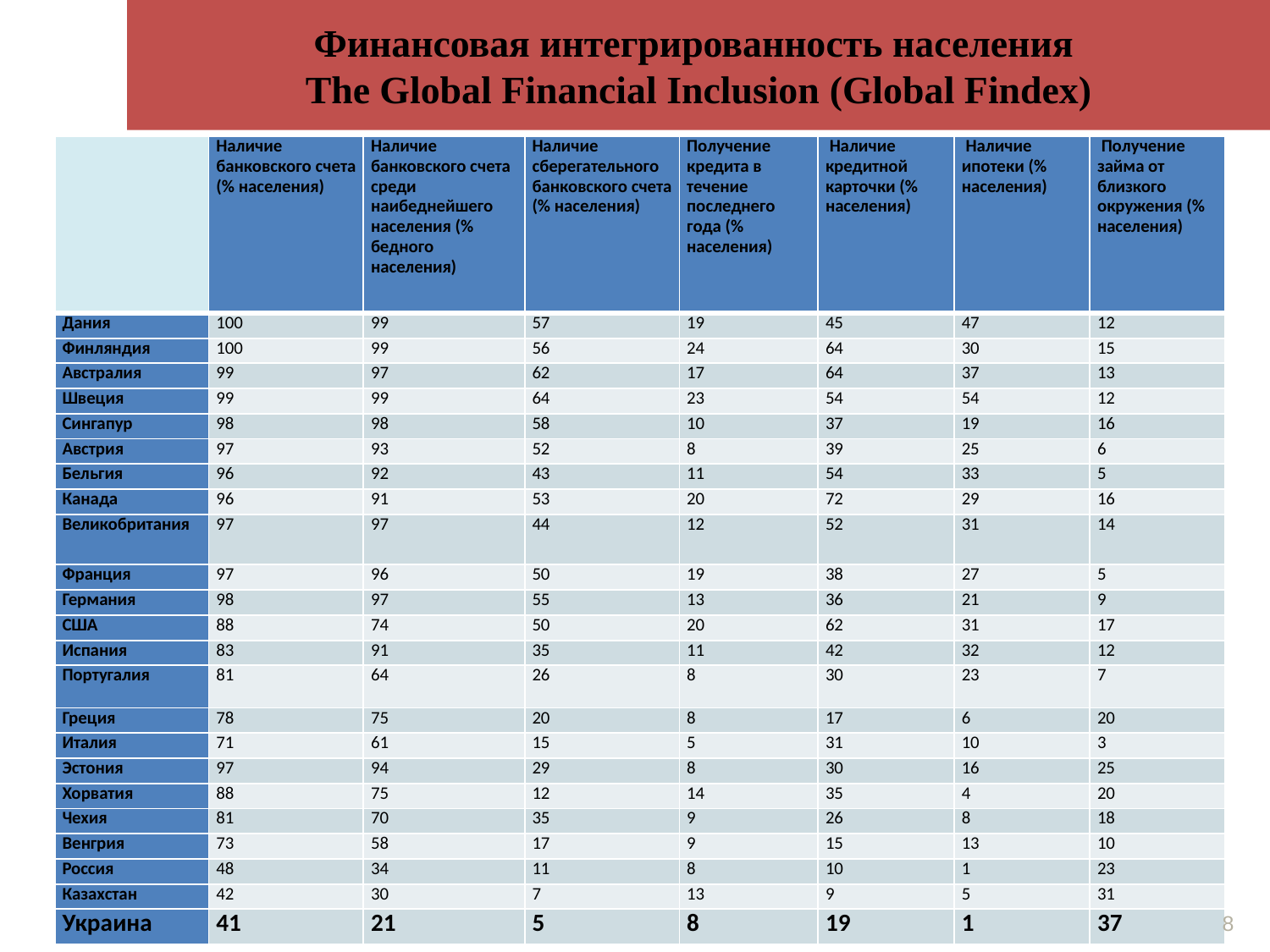

Финансовая интегрированность населения
The Global Financial Inclusion (Global Findex)
|  | Наличие банковского счета (% населения) | Наличие банковского счета среди наибеднейшего населения (% бедного населения) | Наличие сберегательного банковского счета (% населения) | Получение кредита в течение последнего года (% населения) | Наличие кредитной карточки (% населения) | Наличие ипотеки (% населения) | Получение займа от близкого окружения (% населения) |
| --- | --- | --- | --- | --- | --- | --- | --- |
| Дания | 100 | 99 | 57 | 19 | 45 | 47 | 12 |
| Финляндия | 100 | 99 | 56 | 24 | 64 | 30 | 15 |
| Австралия | 99 | 97 | 62 | 17 | 64 | 37 | 13 |
| Швеция | 99 | 99 | 64 | 23 | 54 | 54 | 12 |
| Сингапур | 98 | 98 | 58 | 10 | 37 | 19 | 16 |
| Австрия | 97 | 93 | 52 | 8 | 39 | 25 | 6 |
| Бельгия | 96 | 92 | 43 | 11 | 54 | 33 | 5 |
| Канада | 96 | 91 | 53 | 20 | 72 | 29 | 16 |
| Великобритания | 97 | 97 | 44 | 12 | 52 | 31 | 14 |
| Франция | 97 | 96 | 50 | 19 | 38 | 27 | 5 |
| Германия | 98 | 97 | 55 | 13 | 36 | 21 | 9 |
| США | 88 | 74 | 50 | 20 | 62 | 31 | 17 |
| Испания | 83 | 91 | 35 | 11 | 42 | 32 | 12 |
| Португалия | 81 | 64 | 26 | 8 | 30 | 23 | 7 |
| Греция | 78 | 75 | 20 | 8 | 17 | 6 | 20 |
| Италия | 71 | 61 | 15 | 5 | 31 | 10 | 3 |
| Эстония | 97 | 94 | 29 | 8 | 30 | 16 | 25 |
| Хорватия | 88 | 75 | 12 | 14 | 35 | 4 | 20 |
| Чехия | 81 | 70 | 35 | 9 | 26 | 8 | 18 |
| Венгрия | 73 | 58 | 17 | 9 | 15 | 13 | 10 |
| Россия | 48 | 34 | 11 | 8 | 10 | 1 | 23 |
| Казахстан | 42 | 30 | 7 | 13 | 9 | 5 | 31 |
| Украина | 41 | 21 | 5 | 8 | 19 | 1 | 37 |
8